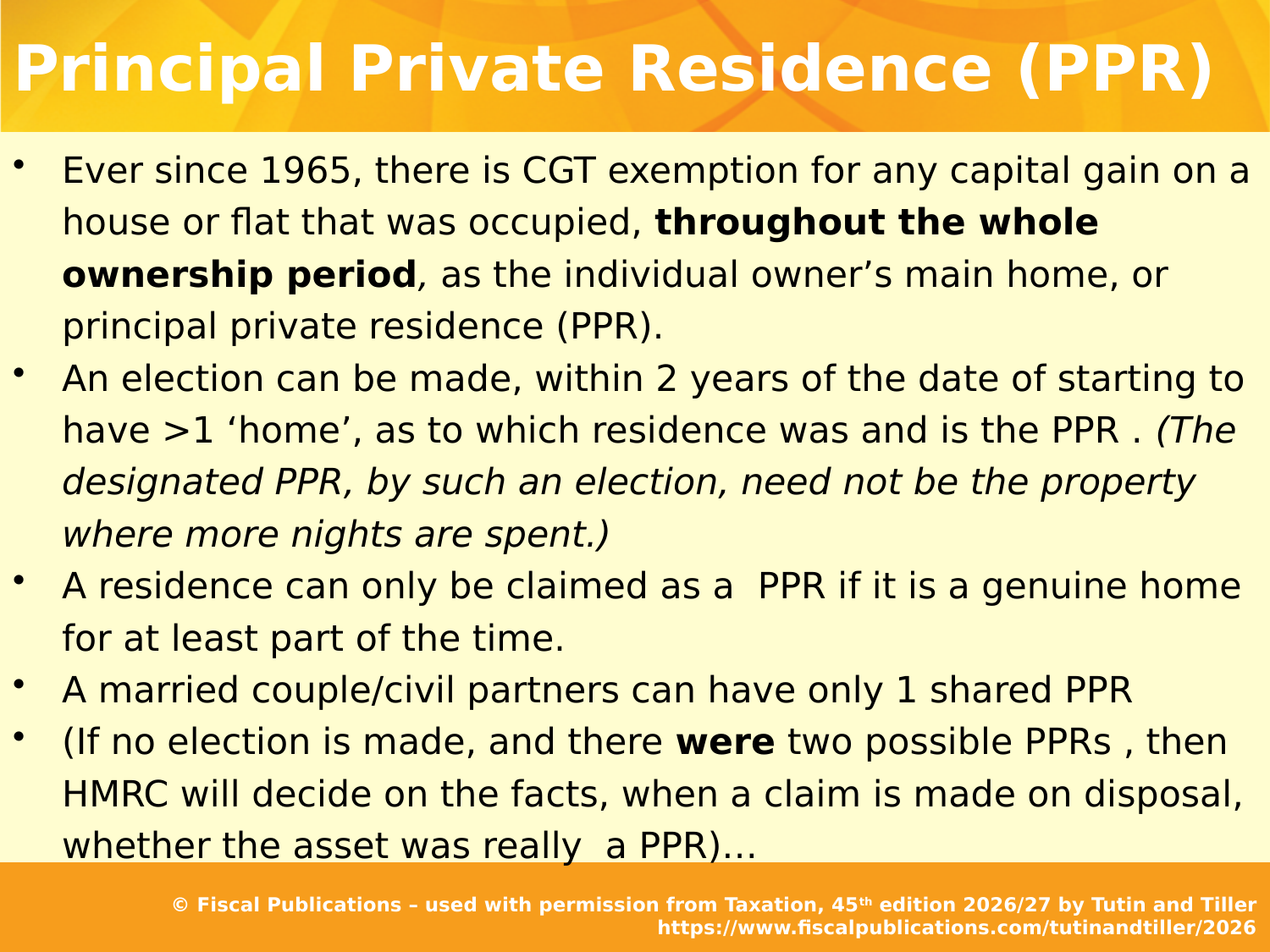

# Principal Private Residence (PPR)
Ever since 1965, there is CGT exemption for any capital gain on a house or flat that was occupied, throughout the whole ownership period, as the individual owner’s main home, or principal private residence (PPR).
An election can be made, within 2 years of the date of starting to have >1 ‘home’, as to which residence was and is the PPR . (The designated PPR, by such an election, need not be the property where more nights are spent.)
A residence can only be claimed as a  PPR if it is a genuine home for at least part of the time.
A married couple/civil partners can have only 1 shared PPR
(If no election is made, and there were two possible PPRs , then HMRC will decide on the facts, when a claim is made on disposal, whether the asset was really  a PPR)…